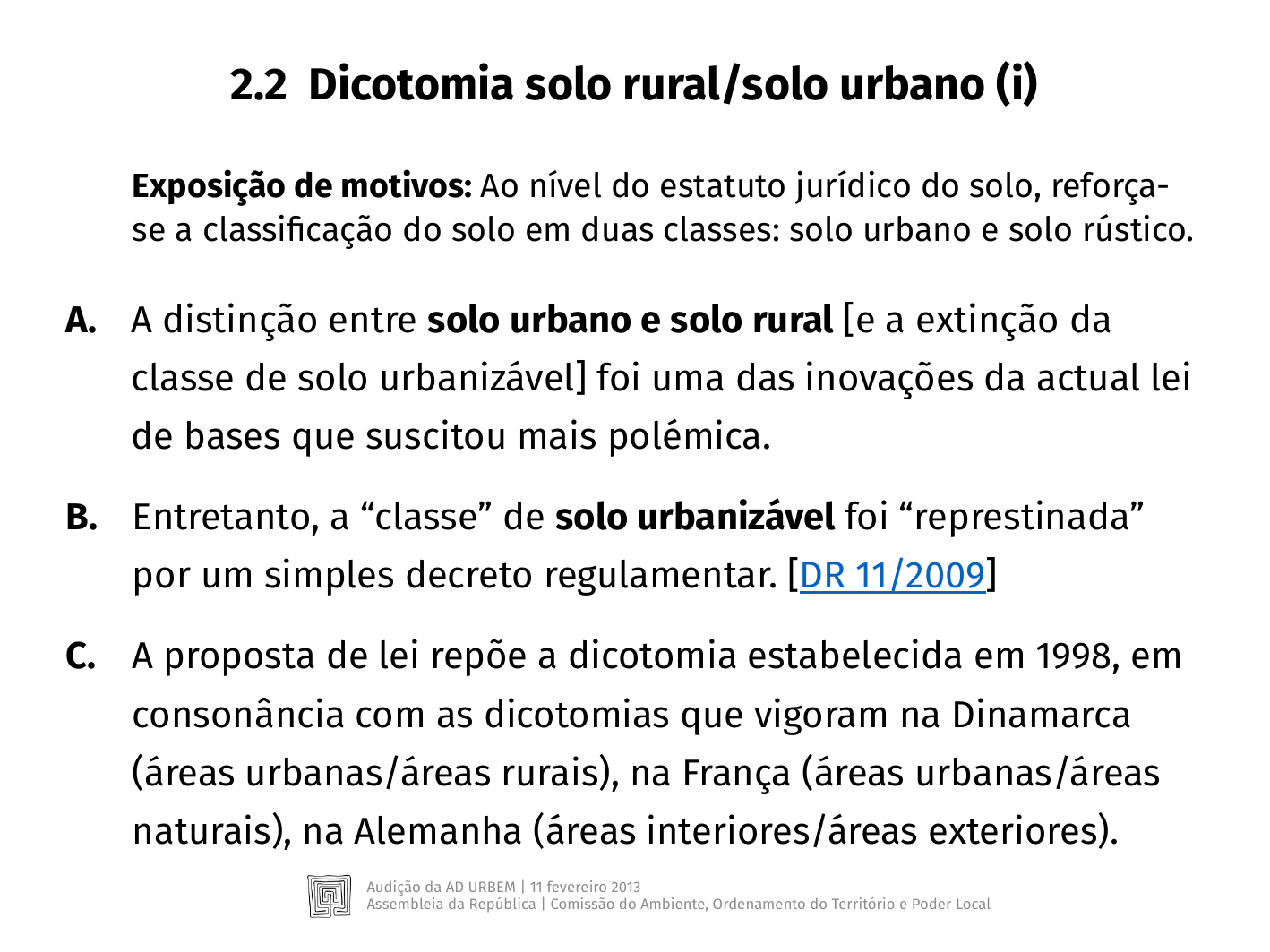

# 2.2  Dicotomia solo rural/solo urbano (i)
Exposição de motivos: Ao nível do estatuto jurídico do solo, reforça-se a classificação do solo em duas classes: solo urbano e solo rústico.
A.	A distinção entre solo urbano e solo rural [e a extinção da classe de solo urbanizável] foi uma das inovações da actual lei de bases que suscitou mais polémica.
B.	Entretanto, a “classe” de solo urbanizável foi “represtinada” por um simples decreto regulamentar. [DR 11/2009]
C.	A proposta de lei repõe a dicotomia estabelecida em 1998, em consonância com as dicotomias que vigoram na Dinamarca (áreas urbanas/áreas rurais), na França (áreas urbanas/áreas naturais), na Alemanha (áreas interiores/áreas exteriores).
Audição da Ad Urbem | 11 fevereiro 2013
Assembleia da República | Comissão do Ambiente, Ordenamento do Território e Poder Local